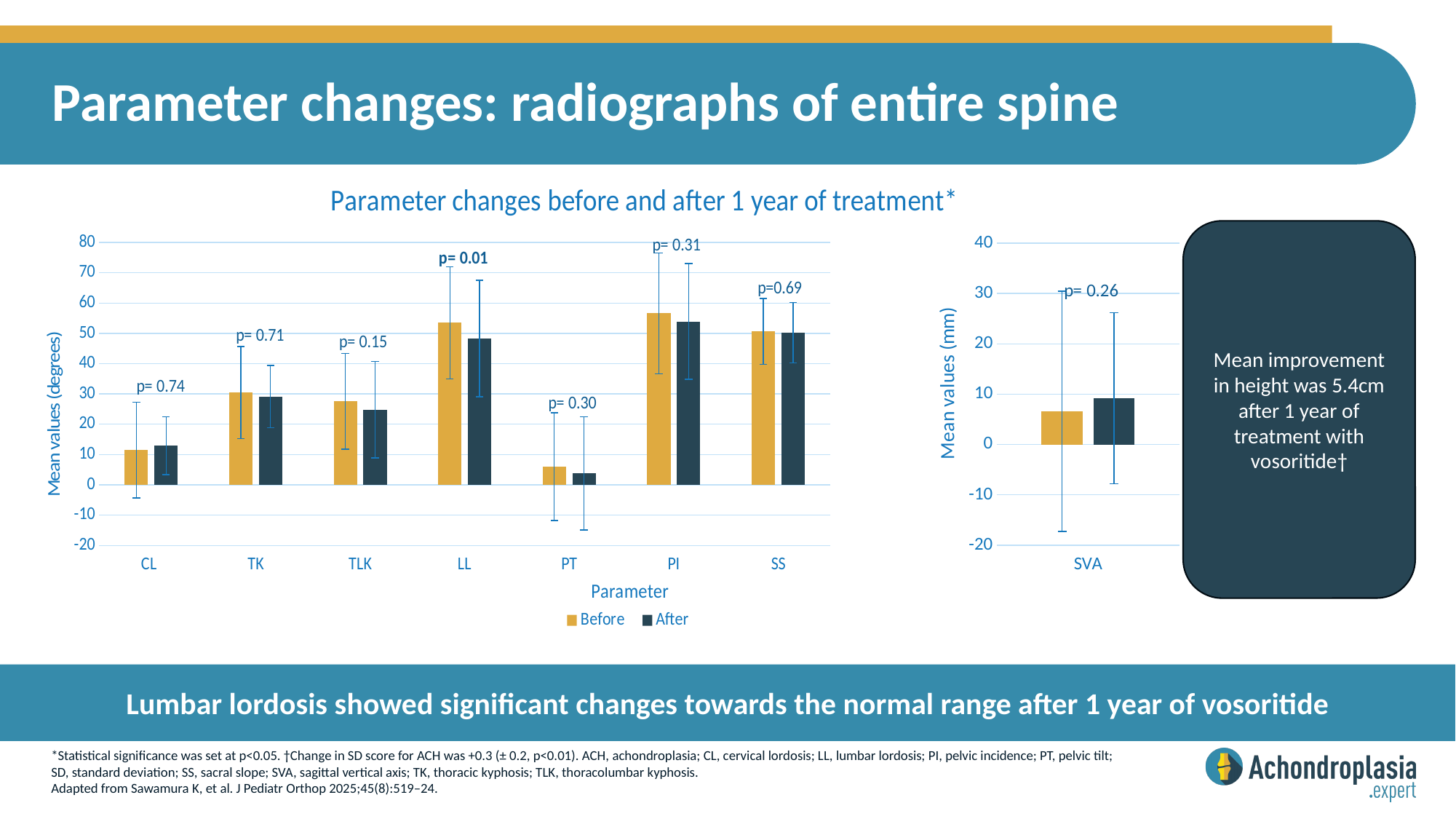

# Parameter changes: radiographs of entire spine

### Chart: Parameter changes before and after 1 year of treatment*

| Category | Before  | After |
|---|---|---|
| CL  | 11.5 | 12.9 |
| TK | 30.4 | 29.1 |
| TLK | 27.6 | 24.8 |
| LL | 53.5 | 48.3 |
| PT | 6.0 | 3.8 |
| PI | 56.6 | 53.9 |
| SS | 50.6 | 50.2 |

### Chart

| Category | Before  | After |
|---|---|---|
| SVA | 6.6 | 9.2 |
Mean improvement in height was 5.4cm after 1 year of treatment with vosoritide†
Lumbar lordosis showed significant changes towards the normal range after 1 year of vosoritide
*Statistical significance was set at p<0.05. †Change in SD score for ACH was +0.3 (± 0.2, p<0.01). ACH, achondroplasia; CL, cervical lordosis; LL, lumbar lordosis; PI, pelvic incidence; PT, pelvic tilt;
SD, standard deviation; SS, sacral slope; SVA, sagittal vertical axis; TK, thoracic kyphosis; TLK, thoracolumbar kyphosis.
Adapted from Sawamura K, et al. J Pediatr Orthop 2025;45(8):519–24.